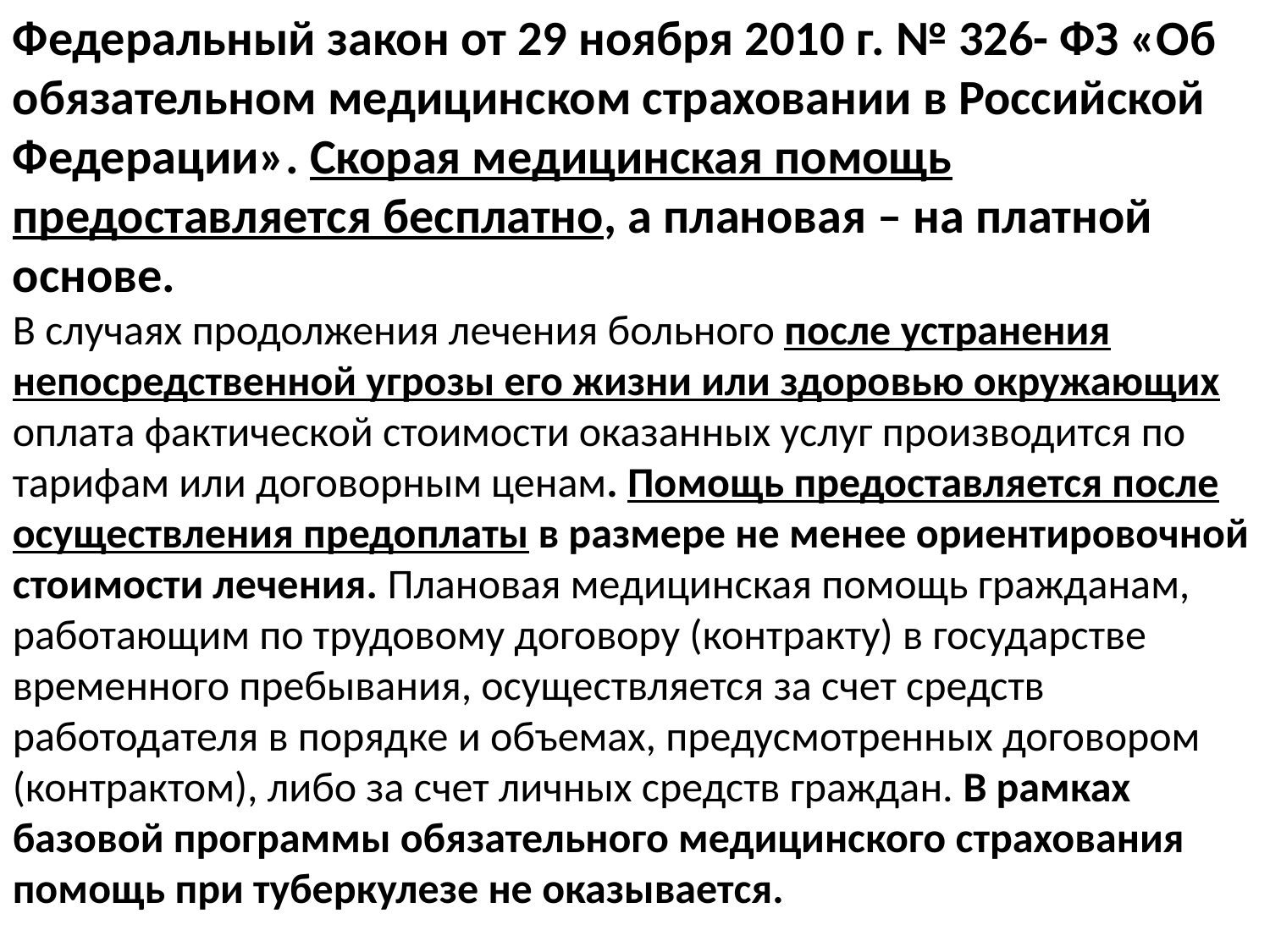

Федеральный закон от 29 ноября 2010 г. № 326- ФЗ «Об обязательном медицинском страховании в Российской Федерации». Скорая медицинская помощь предоставляется бесплатно, а плановая – на платной основе.
В случаях продолжения лечения больного после устранения непосредственной угрозы его жизни или здоровью окружающих оплата фактической стоимости оказанных услуг производится по тарифам или договорным ценам. Помощь предоставляется после осуществления предоплаты в размере не менее ориентировочной стоимости лечения. Плановая медицинская помощь гражданам, работающим по трудовому договору (контракту) в государстве временного пребывания, осуществляется за счет средств работодателя в порядке и объемах, предусмотренных договором (контрактом), либо за счет личных средств граждан. В рамках базовой программы обязательного медицинского страхования помощь при туберкулезе не оказывается.